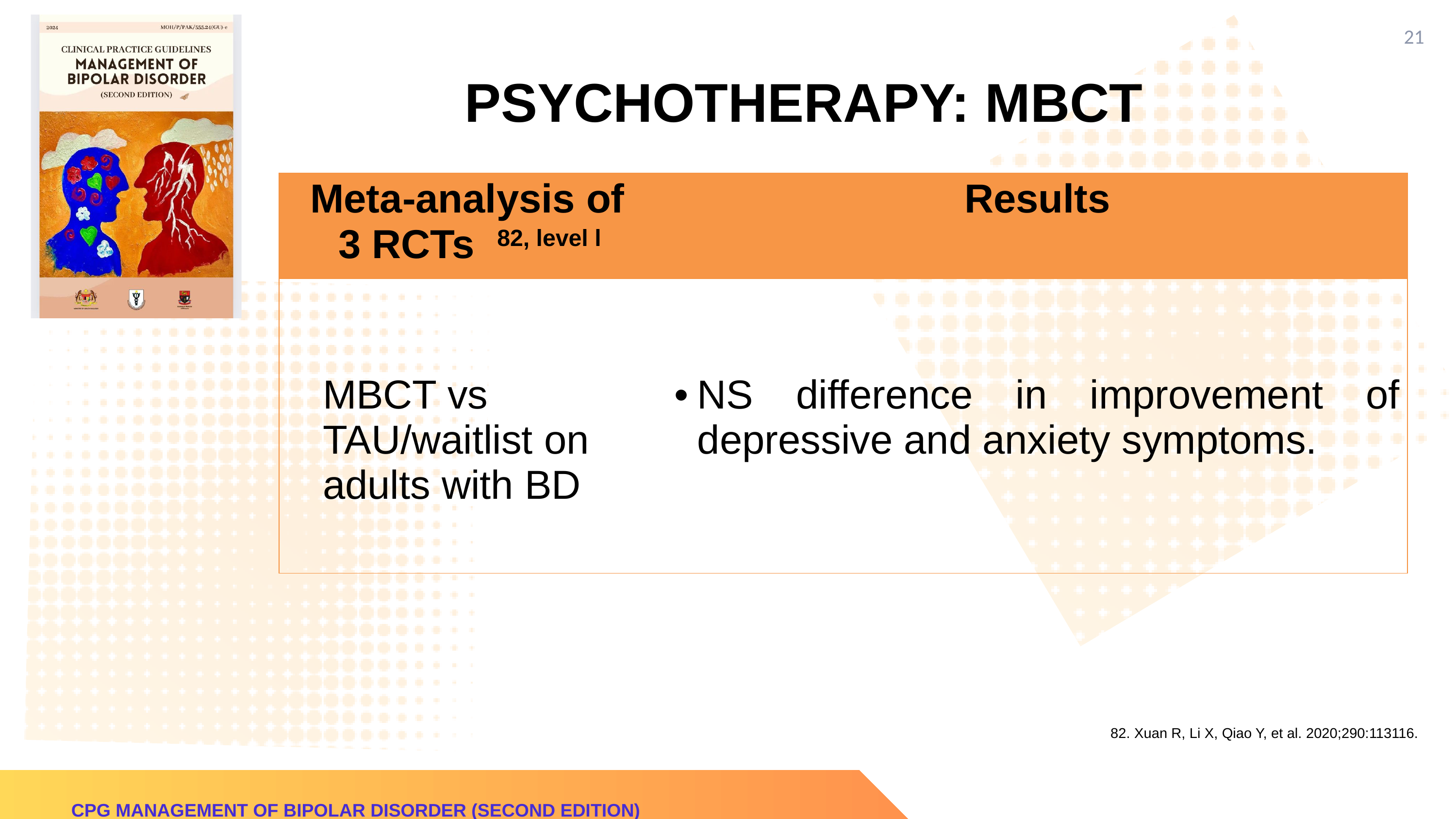

21
PSYCHOTHERAPY: MBCT

| Meta-analysis of 3 RCTs 82, level l | Results |
| --- | --- |
| MBCT vs TAU/waitlist on adults with BD | NS difference in improvement of depressive and anxiety symptoms. |

82. Xuan R, Li X, Qiao Y, et al. 2020;290:113116.

CPG MANAGEMENT OF BIPOLAR DISORDER (SECOND EDITION)